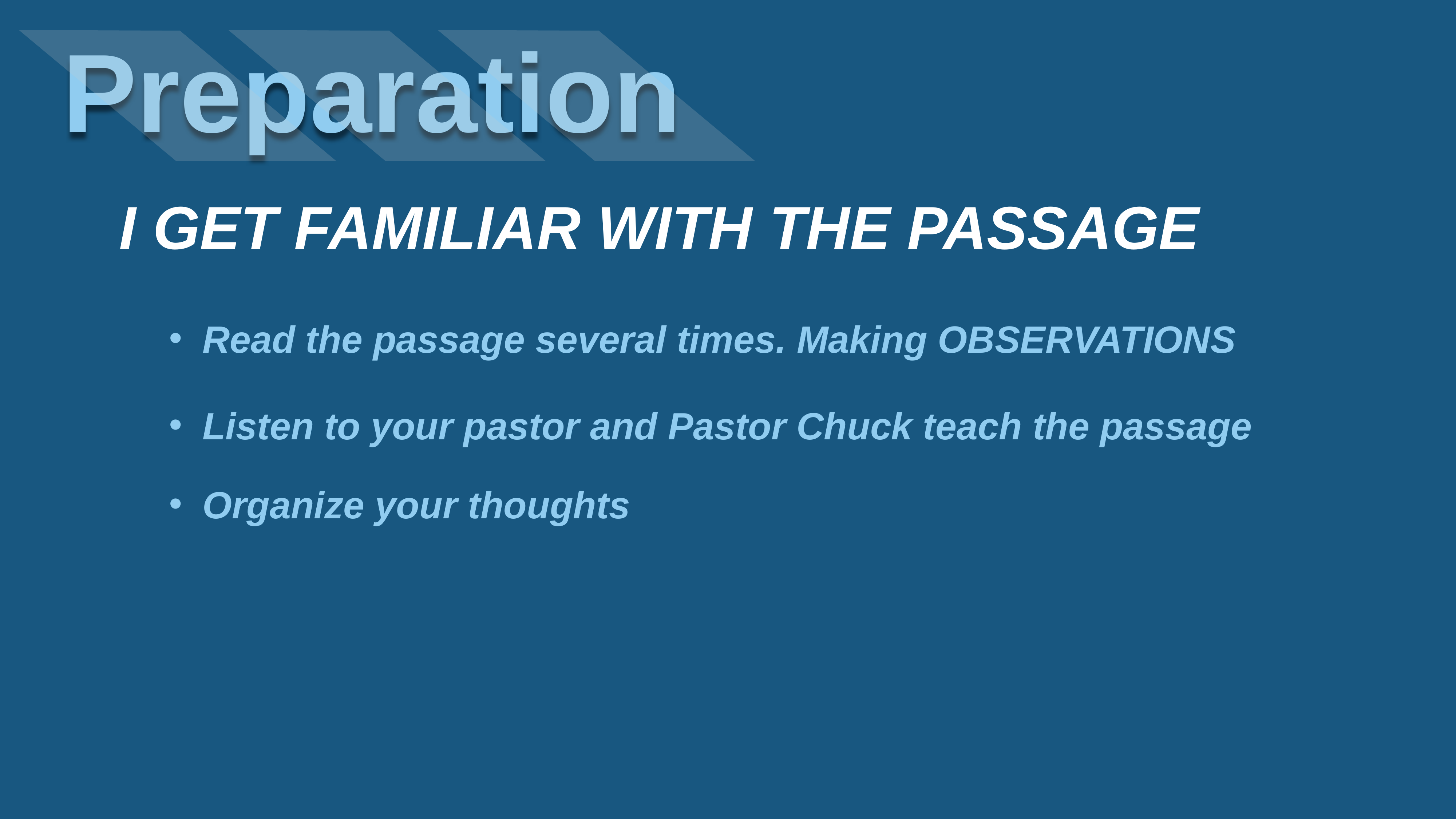

Preparation

I GET FAMILIAR WITH THE PASSAGE
Read the passage several times. Making OBSERVATIONS
Listen to your pastor and Pastor Chuck teach the passage
Organize your thoughts